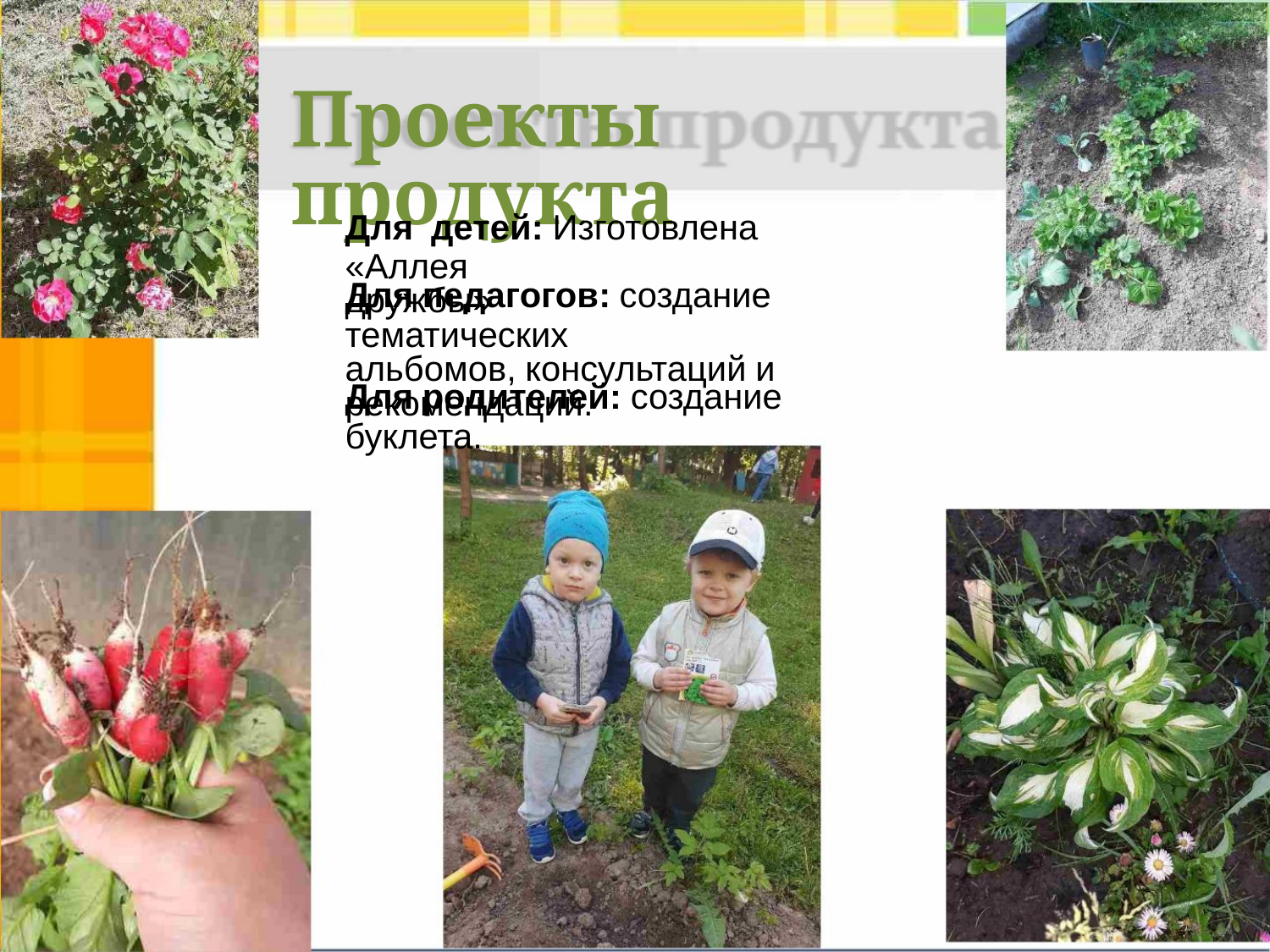

Проекты продукта
Для детей: Изготовлена «Аллея
дружбы»
Для педагогов: создание тематических
альбомов, консультаций и
рекомендаций.
Для родителей: создание буклета.